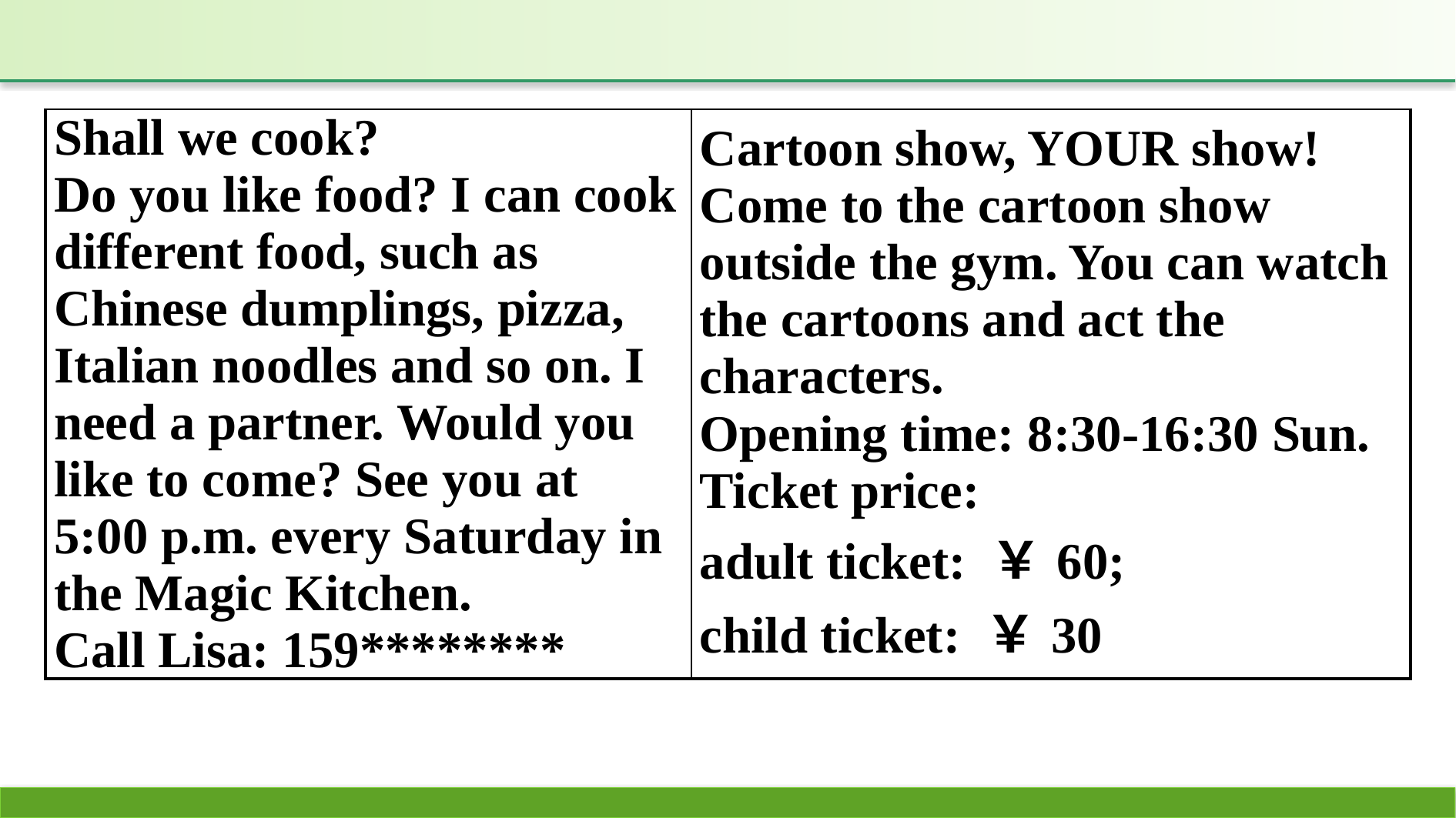

| Shall we cook? Do you like food? I can cook different food, such as Chinese dumplings, pizza, Italian noodles and so on. I need a partner. Would you like to come? See you at 5:00 p.m. every Saturday in the Magic Kitchen. Call Lisa: 159\*\*\*\*\*\*\*\* | Cartoon show, YOUR show! Come to the cartoon show outside the gym. You can watch the cartoons and act the characters. Opening time: 8:30-16:30 Sun. Ticket price: adult ticket: ￥60; child ticket: ￥30 |
| --- | --- |